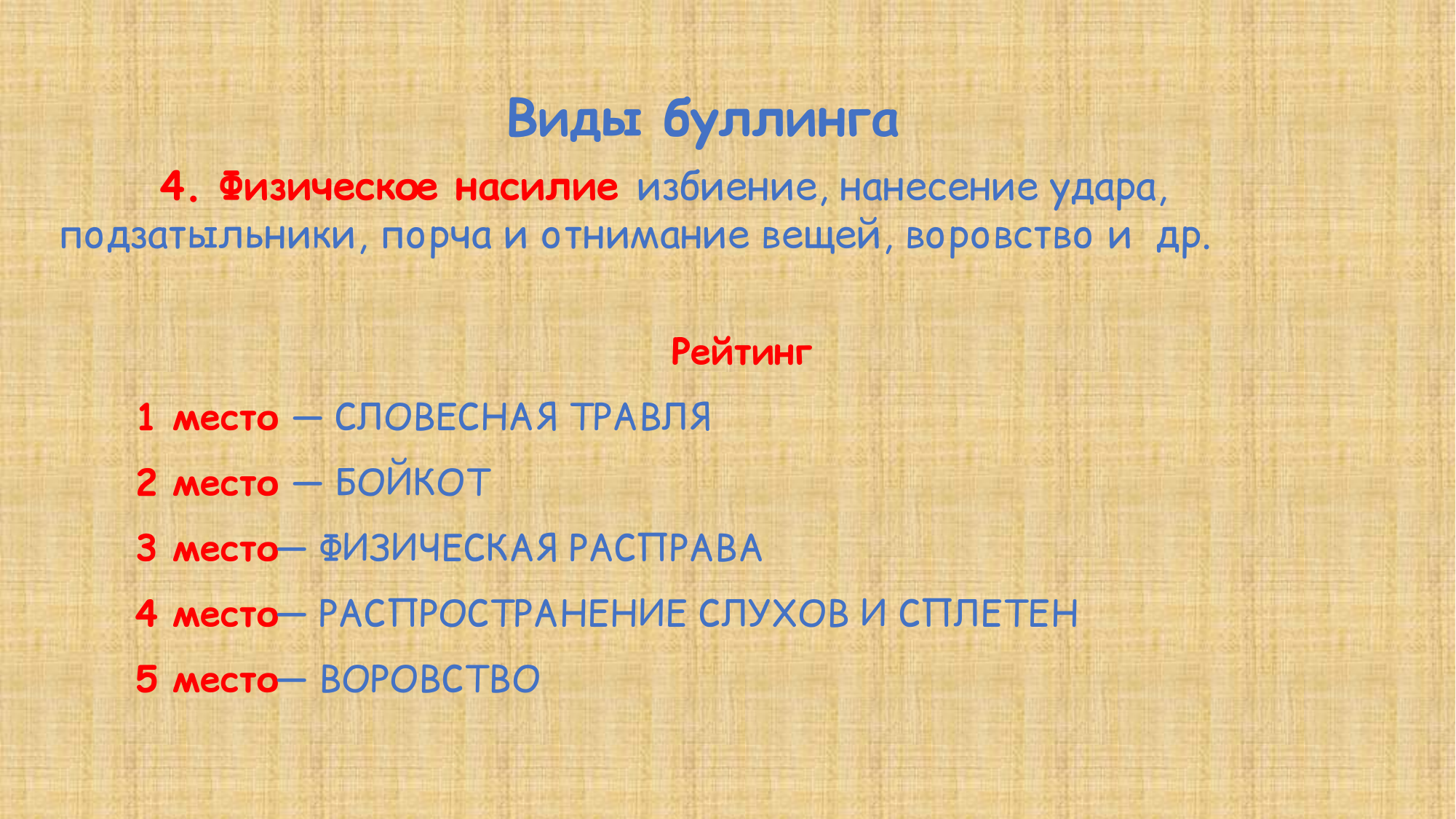

Виды буллинга
	4. Физическое насилие избиение, нанесение удара, подзатыльники, порча и отнимание вещей, воровство и  др.

Рейтинг
1 место — СЛОВЕСНАЯ ТРАВЛЯ
2 место — БОЙКОТ
3 место— ФИЗИЧЕСКАЯ РАСПРАВА
4 место— РАСПРОСТРАНЕНИЕ СЛУХОВ И СПЛЕТЕН
5 место— ВОРОВСТВО